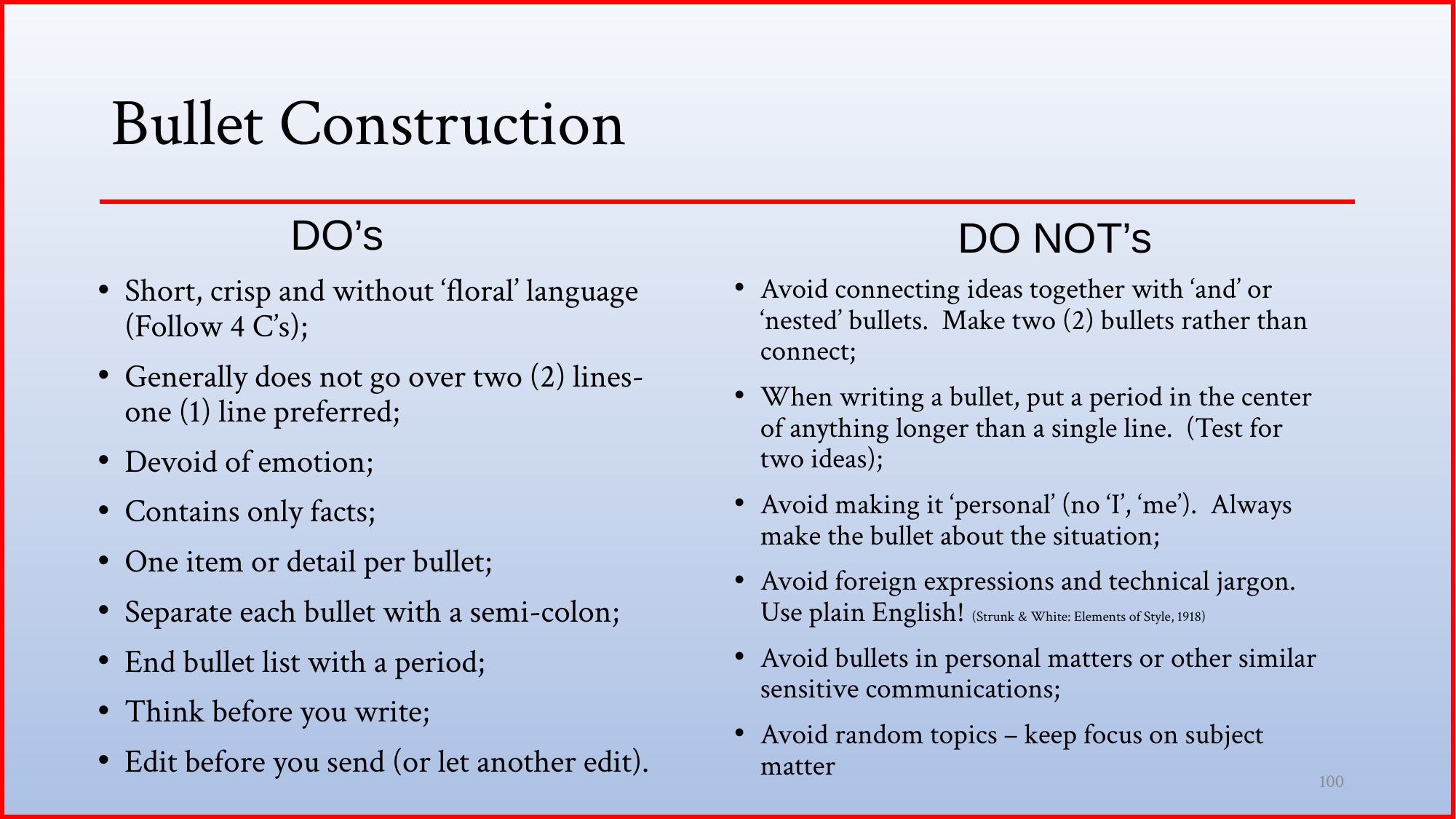

# Bullet Construction
DO’s
DO NOT’s
Short, crisp and without ‘floral’ language (Follow 4 C’s);
Generally does not go over two (2) lines- one (1) line preferred;
Devoid of emotion;
Contains only facts;
One item or detail per bullet;
Separate each bullet with a semi-colon;
End bullet list with a period;
Think before you write;
Edit before you send (or let another edit).

Avoid connecting ideas together with ‘and’ or ‘nested’ bullets.  Make two (2) bullets rather than connect;
When writing a bullet, put a period in the center of anything longer than a single line.  (Test for two ideas);
Avoid making it ‘personal’ (no ‘I’, ‘me’).  Always make the bullet about the situation;
Avoid foreign expressions and technical jargon.  Use plain English! (Strunk & White: Elements of Style, 1918)
Avoid bullets in personal matters or other similar sensitive communications;
Avoid random topics – keep focus on subject matter

100